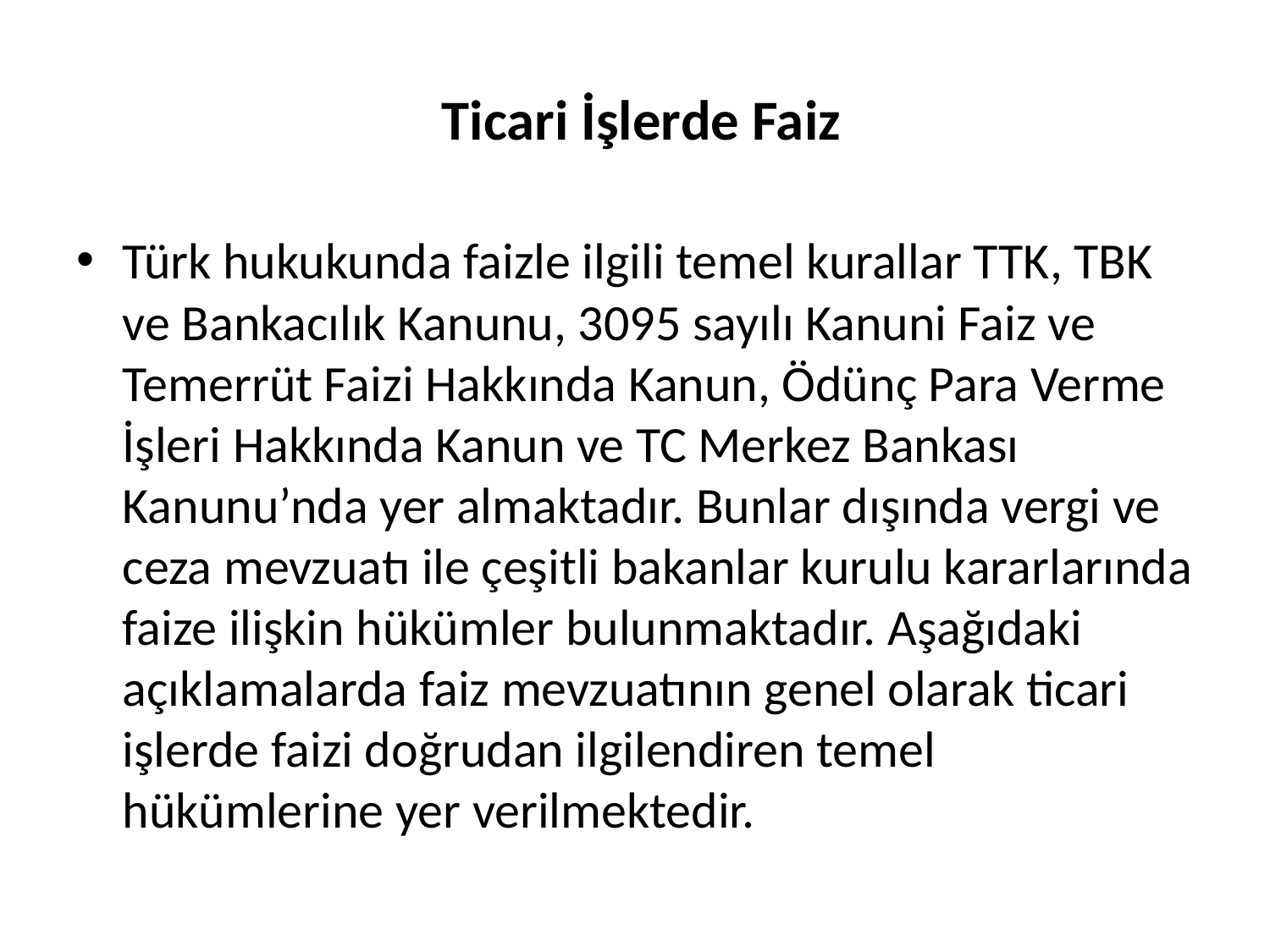

# Ticari İşlerde Faiz
Türk hukukunda faizle ilgili temel kurallar TTK, TBK ve Bankacılık Kanunu, 3095 sayılı Kanuni Faiz ve Temerrüt Faizi Hakkında Kanun, Ödünç Para Verme İşleri Hakkında Kanun ve TC Merkez Bankası Kanunu’nda yer almaktadır. Bunlar dışında vergi ve ceza mevzuatı ile çeşitli bakanlar kurulu kararlarında faize ilişkin hükümler bulunmaktadır. Aşağıdaki açıklamalarda faiz mevzuatının genel olarak ticari işlerde faizi doğrudan ilgilendiren temel hükümlerine yer verilmektedir.